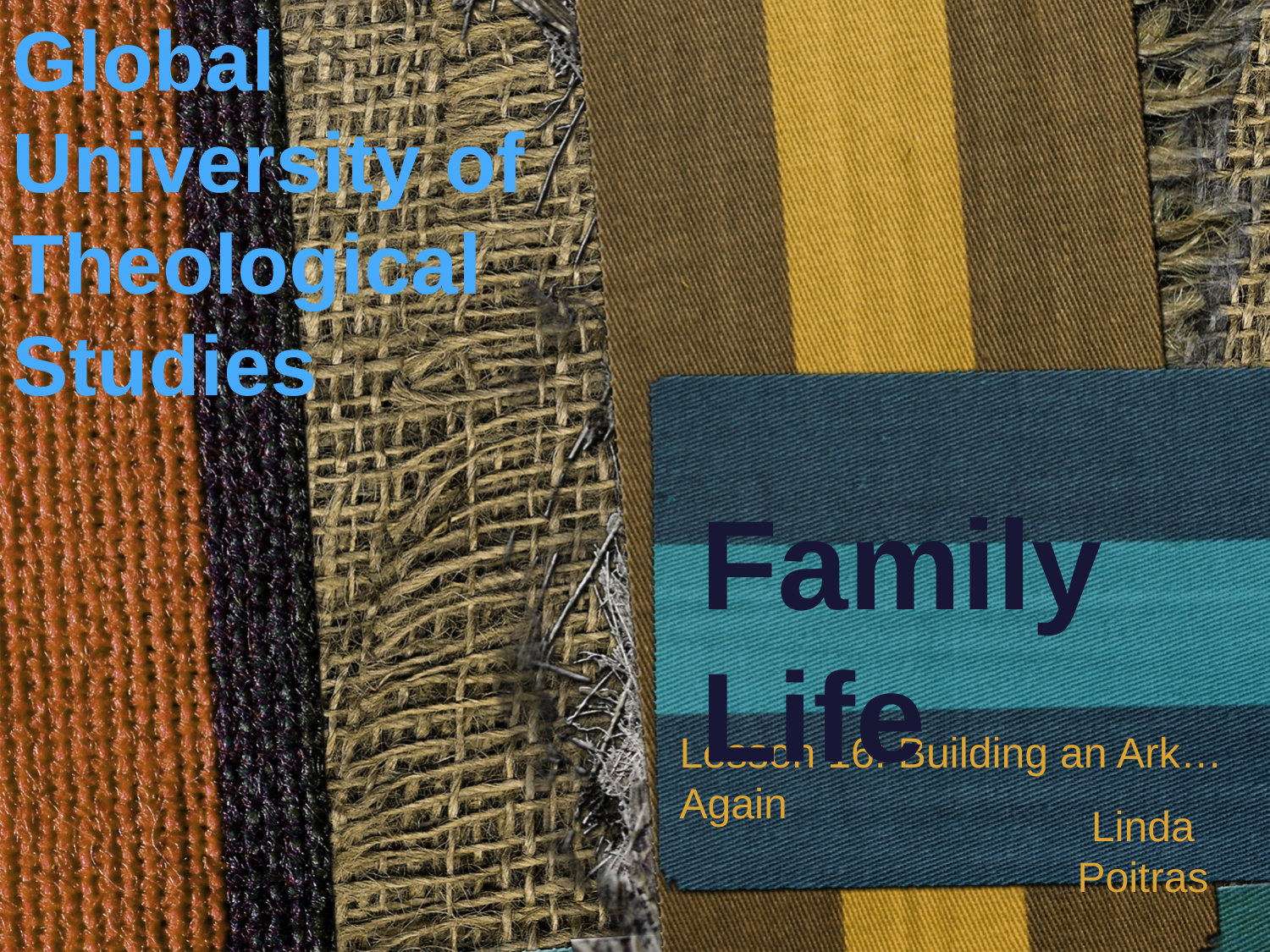

Global University of Theological Studies
# Family Life
Lesson 16: Building an Ark…Again
Linda Poitras